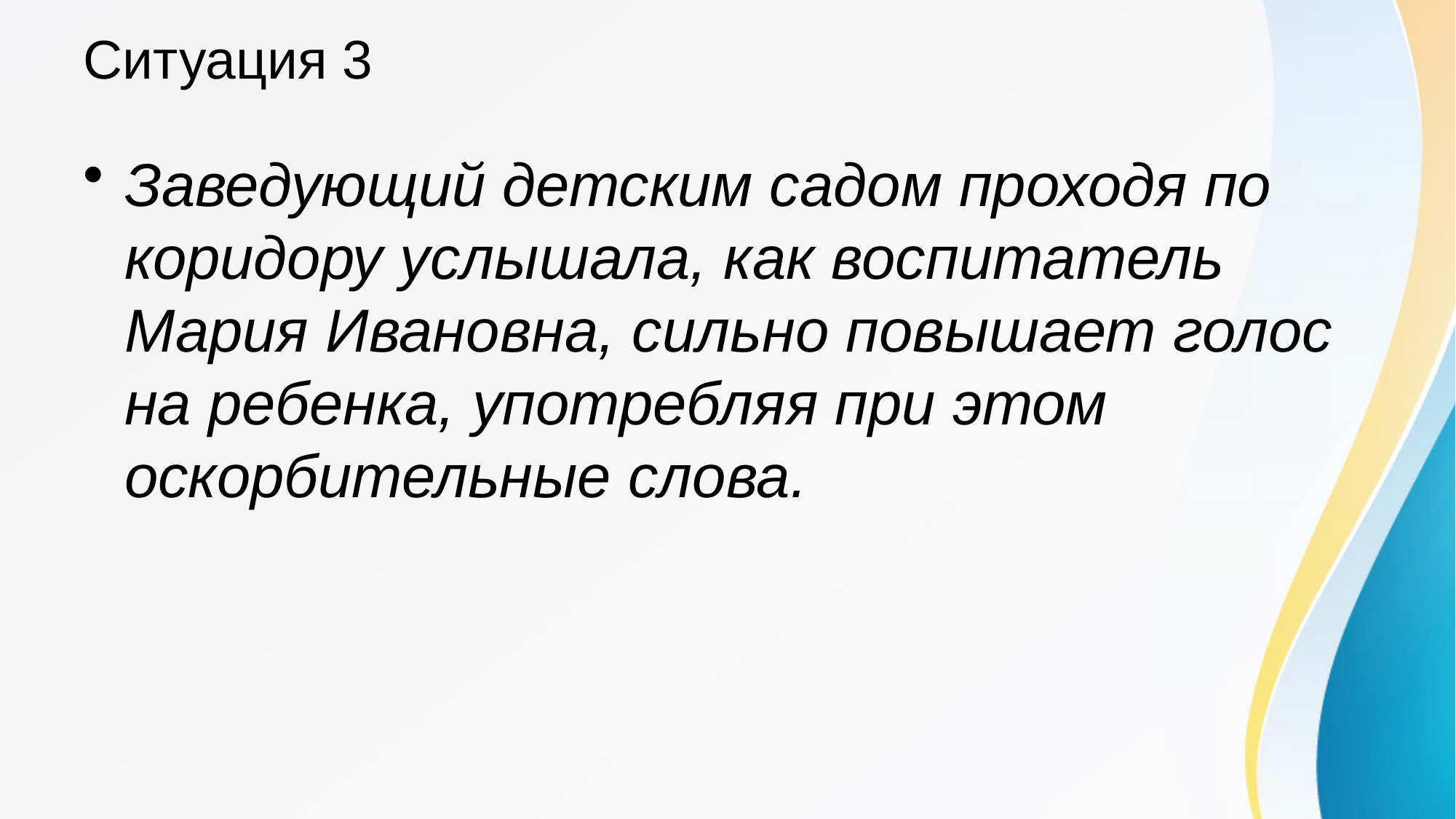

# Ситуация 3
Заведующий детским садом проходя по коридору услышала, как воспитатель   Мария Ивановна, сильно повышает голос на ребенка, употребляя при этом оскорбительные слова.